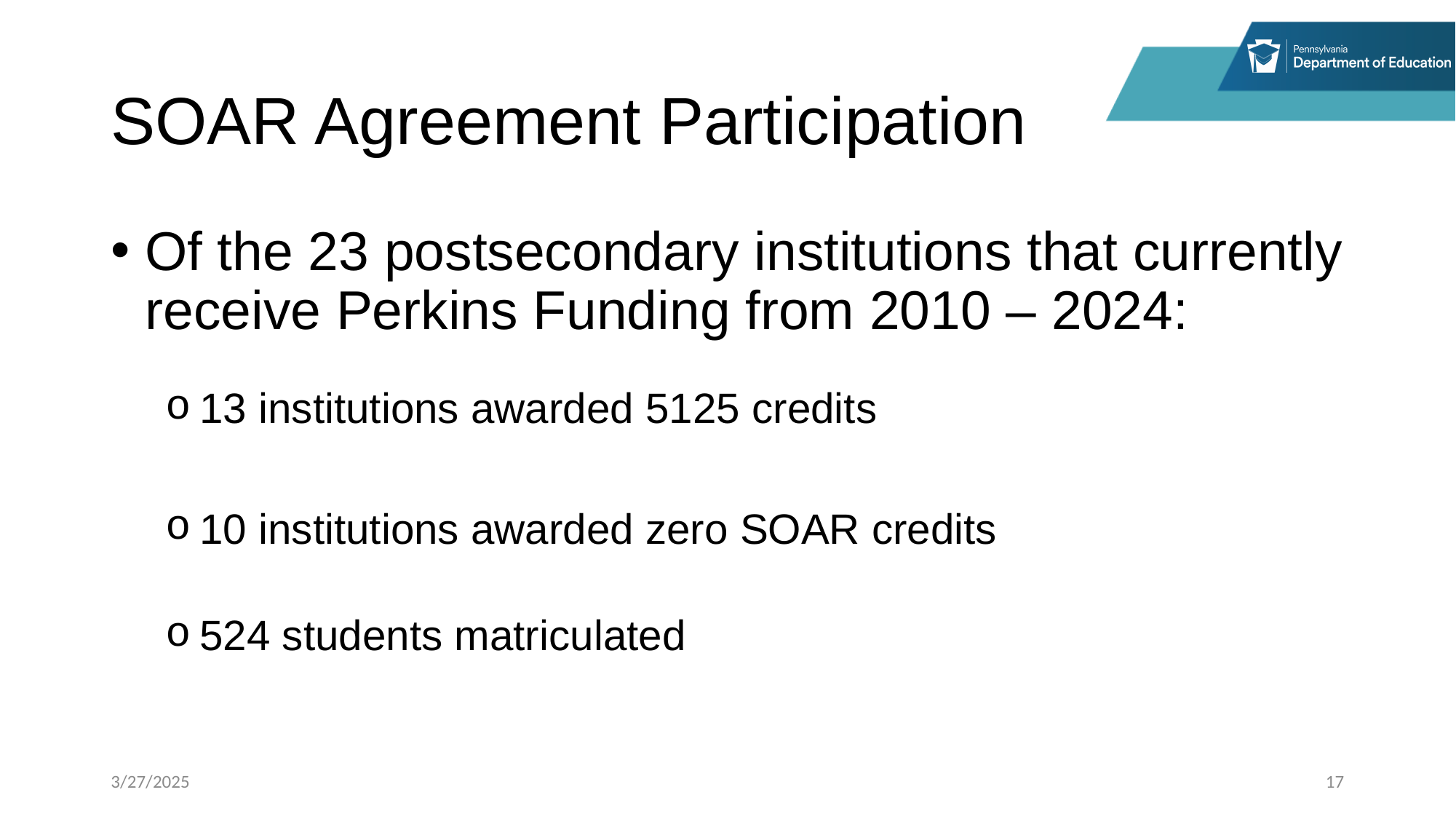

# SOAR Agreement Participation
Of the 23 postsecondary institutions that currently receive Perkins Funding from 2010 – 2024:

13 institutions awarded 5125 credits

10 institutions awarded zero SOAR credits

524 students matriculated

3/27/2025
17